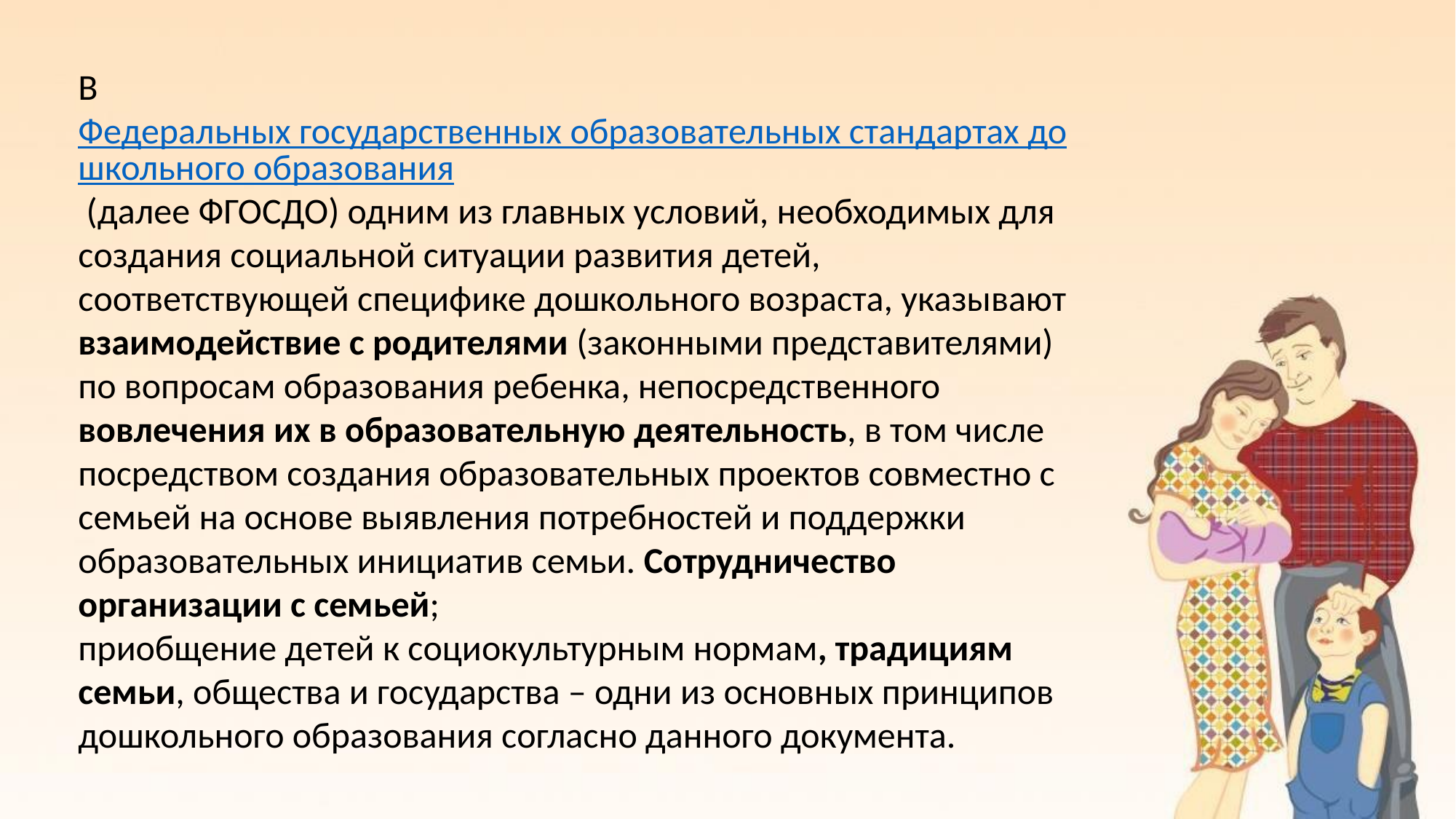

В Федеральных государственных образовательных стандартах дошкольного образования (далее ФГОСДО) одним из главных условий, необходимых для создания социальной ситуации развития детей, соответствующей специфике дошкольного возраста, указывают взаимодействие с родителями (законными представителями) по вопросам образования ребенка, непосредственного вовлечения их в образовательную деятельность, в том числе посредством создания образовательных проектов совместно с семьей на основе выявления потребностей и поддержки образовательных инициатив семьи. Сотрудничество организации с семьей;
приобщение детей к социокультурным нормам, традициям семьи, общества и государства – одни из основных принципов дошкольного образования согласно данного документа.